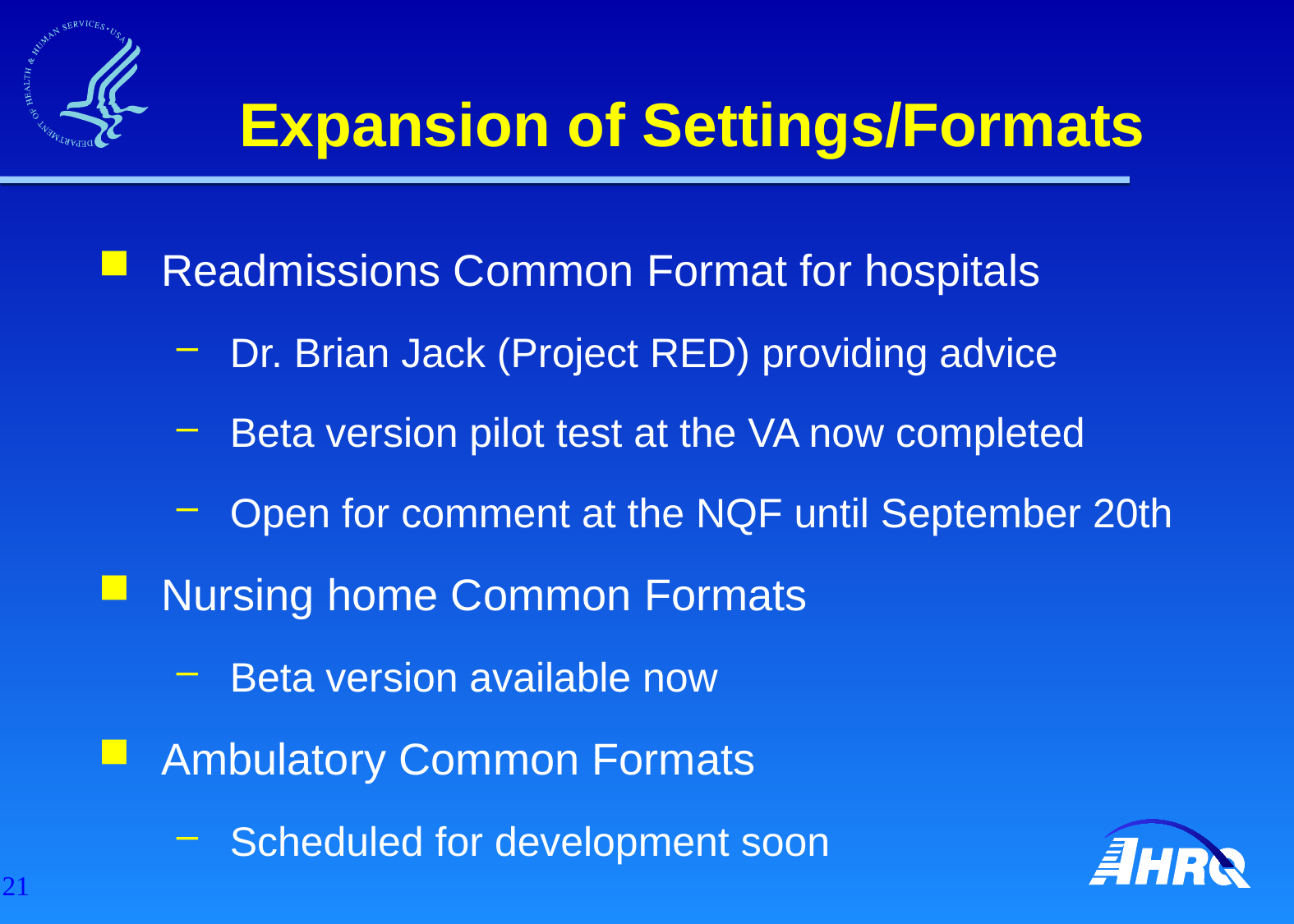

# Expansion of Settings/Formats
Readmissions Common Format for hospitals
Dr. Brian Jack (Project RED) providing advice
Beta version pilot test at the VA now completed
Open for comment at the NQF until September 20th
Nursing home Common Formats
Beta version available now
Ambulatory Common Formats
Scheduled for development soon